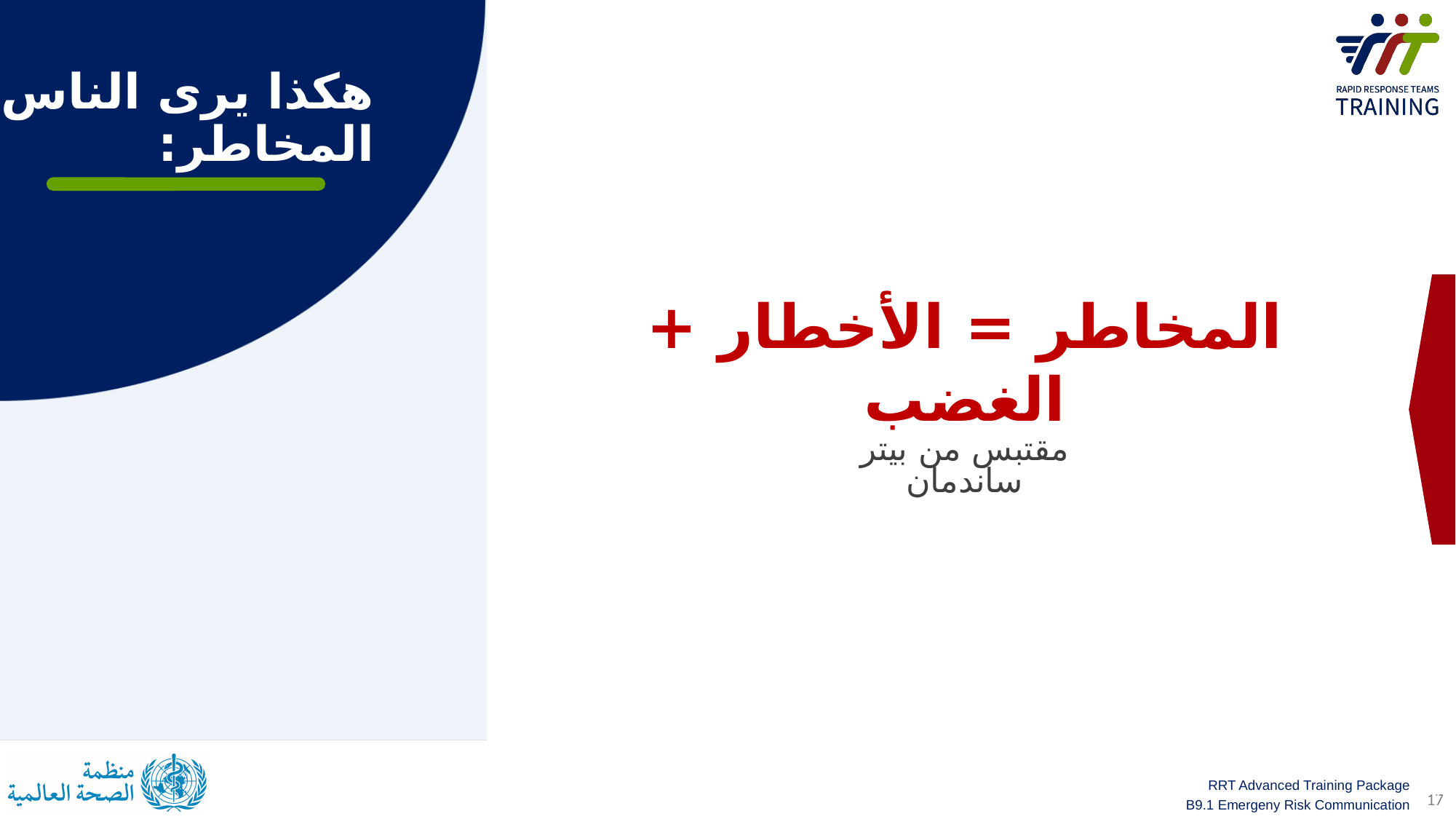

هكذا يرى الناس المخاطر:
المخاطر = الأخطار + الغضب
مقتبس من بيتر ساندمان
17